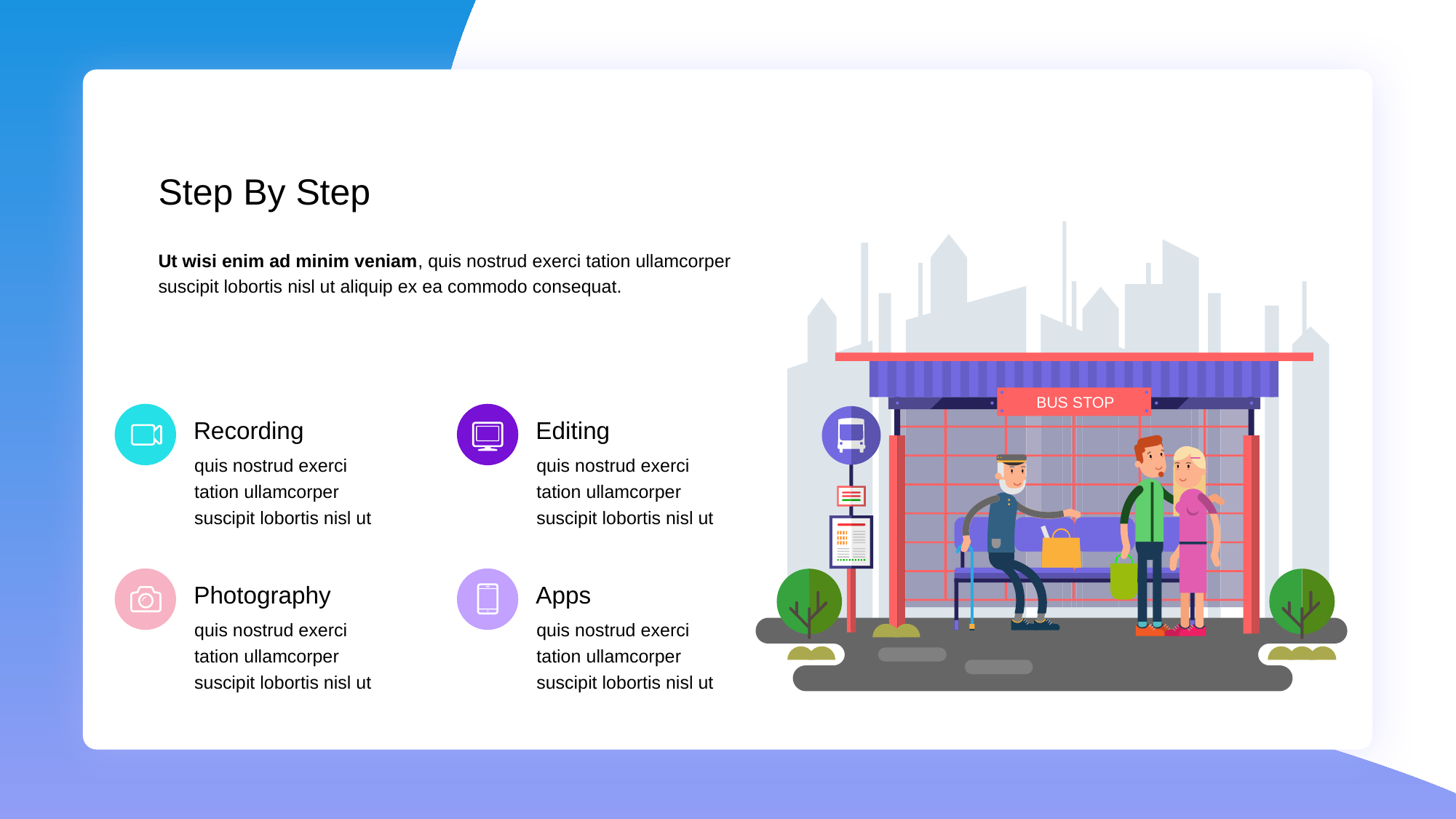

Step By Step

BUS STOP

Ut wisi enim ad minim veniam, quis nostrud exerci tation ullamcorper suscipit lobortis nisl ut aliquip ex ea commodo consequat.

Recording

Editing
quis nostrud exerci tation ullamcorper suscipit lobortis nisl ut
quis nostrud exerci tation ullamcorper suscipit lobortis nisl ut

Photography

Apps
quis nostrud exerci tation ullamcorper suscipit lobortis nisl ut
quis nostrud exerci tation ullamcorper suscipit lobortis nisl ut